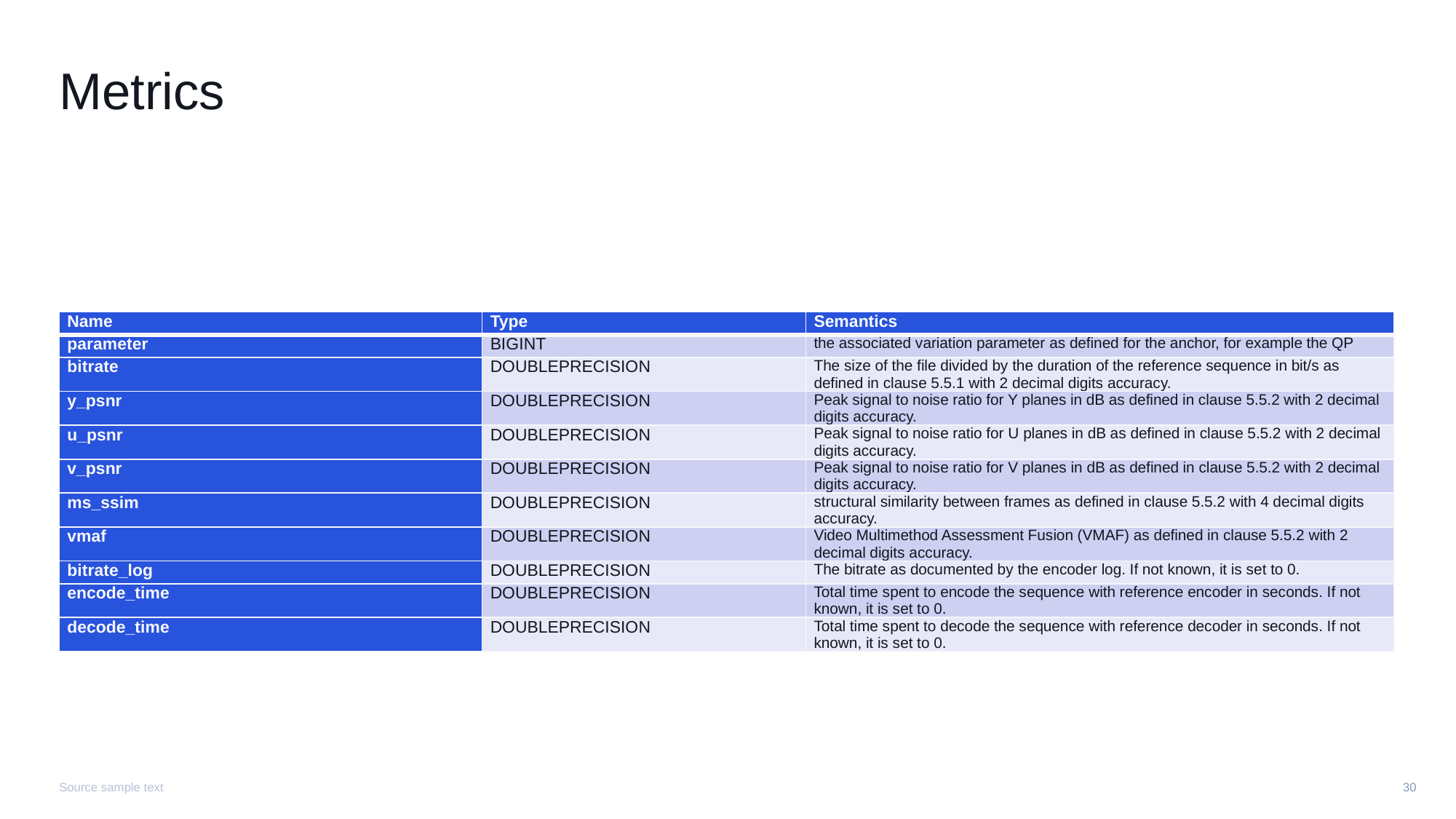

# Metrics

| Name | Type | Semantics |
| --- | --- | --- |
| parameter | BIGINT | the associated variation parameter as defined for the anchor, for example the QP |
| bitrate | DOUBLEPRECISION | The size of the file divided by the duration of the reference sequence in bit/s as defined in clause 5.5.1 with 2 decimal digits accuracy. |
| y\_psnr | DOUBLEPRECISION | Peak signal to noise ratio for Y planes in dB as defined in clause 5.5.2 with 2 decimal digits accuracy. |
| u\_psnr | DOUBLEPRECISION | Peak signal to noise ratio for U planes in dB as defined in clause 5.5.2 with 2 decimal digits accuracy. |
| v\_psnr | DOUBLEPRECISION | Peak signal to noise ratio for V planes in dB as defined in clause 5.5.2 with 2 decimal digits accuracy. |
| ms\_ssim | DOUBLEPRECISION | structural similarity between frames as defined in clause 5.5.2 with 4 decimal digits accuracy. |
| vmaf | DOUBLEPRECISION | Video Multimethod Assessment Fusion (VMAF) as defined in clause 5.5.2 with 2 decimal digits accuracy. |
| bitrate\_log | DOUBLEPRECISION | The bitrate as documented by the encoder log. If not known, it is set to 0. |
| encode\_time | DOUBLEPRECISION | Total time spent to encode the sequence with reference encoder in seconds. If not known, it is set to 0. |
| decode\_time | DOUBLEPRECISION | Total time spent to decode the sequence with reference decoder in seconds. If not known, it is set to 0. |
Source sample text